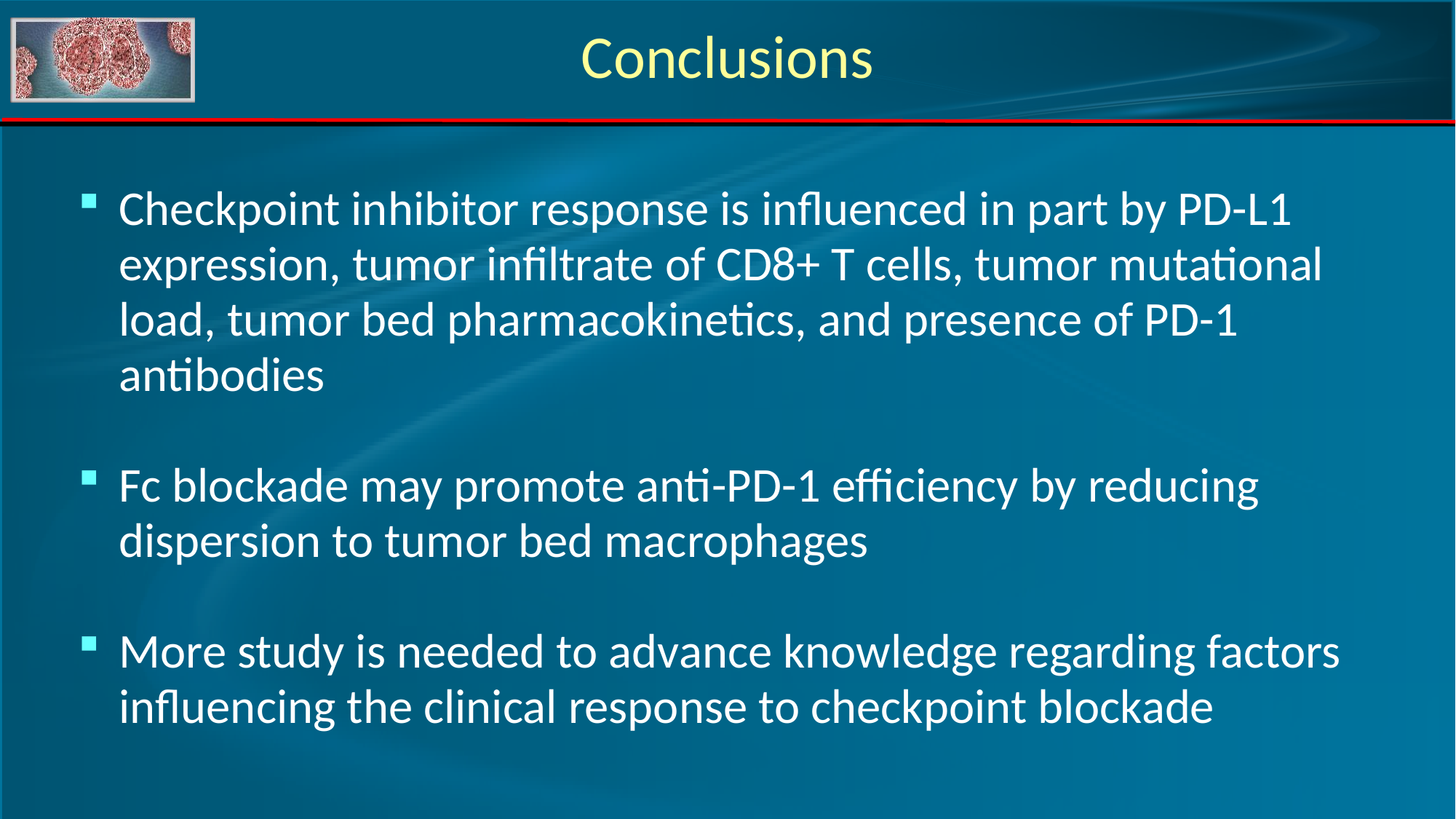

Conclusions
Checkpoint inhibitor response is influenced in part by PD-L1 expression, tumor infiltrate of CD8+ T cells, tumor mutational load, tumor bed pharmacokinetics, and presence of PD-1 antibodies

Fc blockade may promote anti-PD-1 efficiency by reducing dispersion to tumor bed macrophages

More study is needed to advance knowledge regarding factors influencing the clinical response to checkpoint blockade